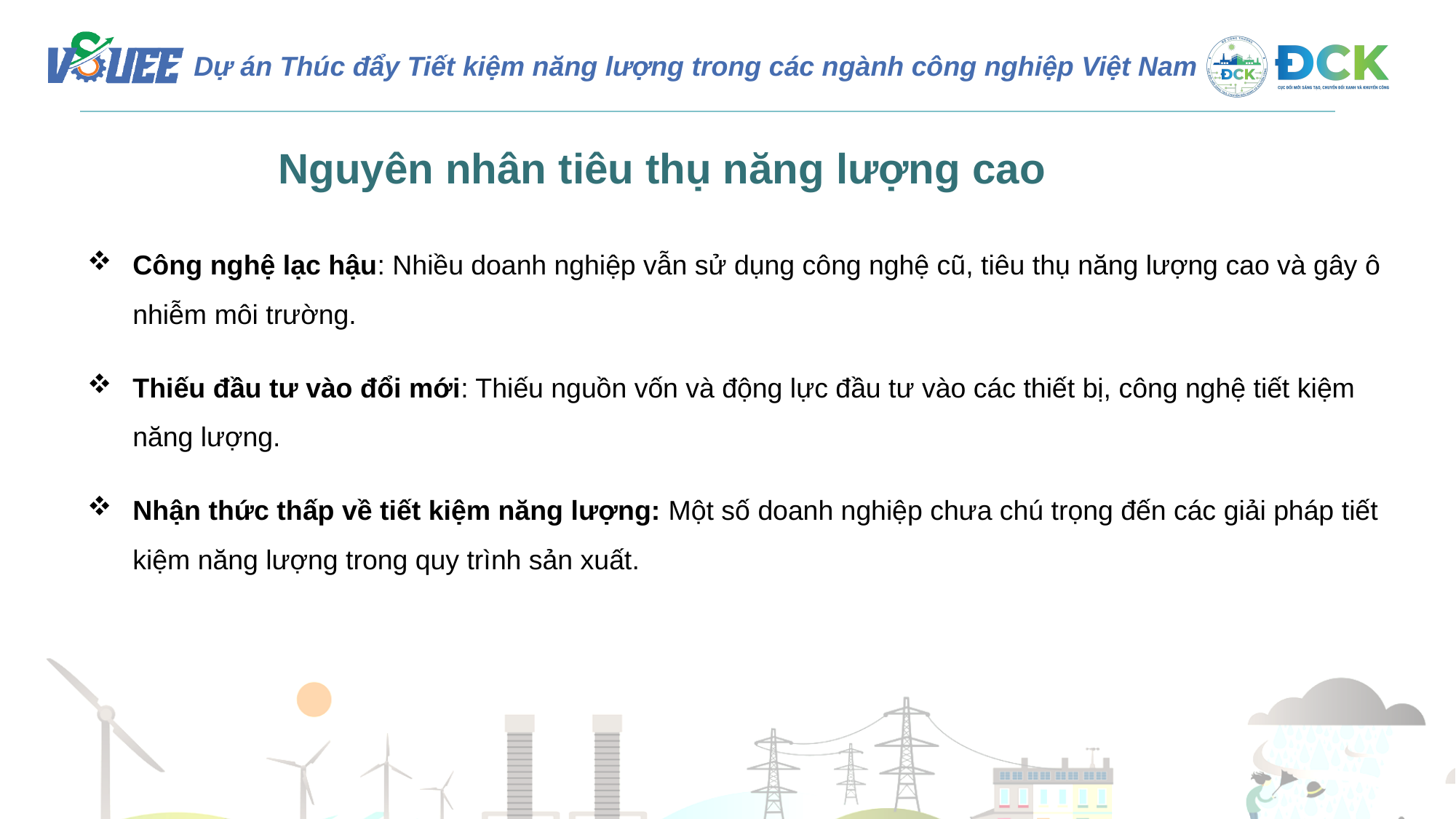

Nguyên nhân tiêu thụ năng lượng cao
Công nghệ lạc hậu: Nhiều doanh nghiệp vẫn sử dụng công nghệ cũ, tiêu thụ năng lượng cao và gây ô nhiễm môi trường.
Thiếu đầu tư vào đổi mới: Thiếu nguồn vốn và động lực đầu tư vào các thiết bị, công nghệ tiết kiệm năng lượng.
Nhận thức thấp về tiết kiệm năng lượng: Một số doanh nghiệp chưa chú trọng đến các giải pháp tiết kiệm năng lượng trong quy trình sản xuất.